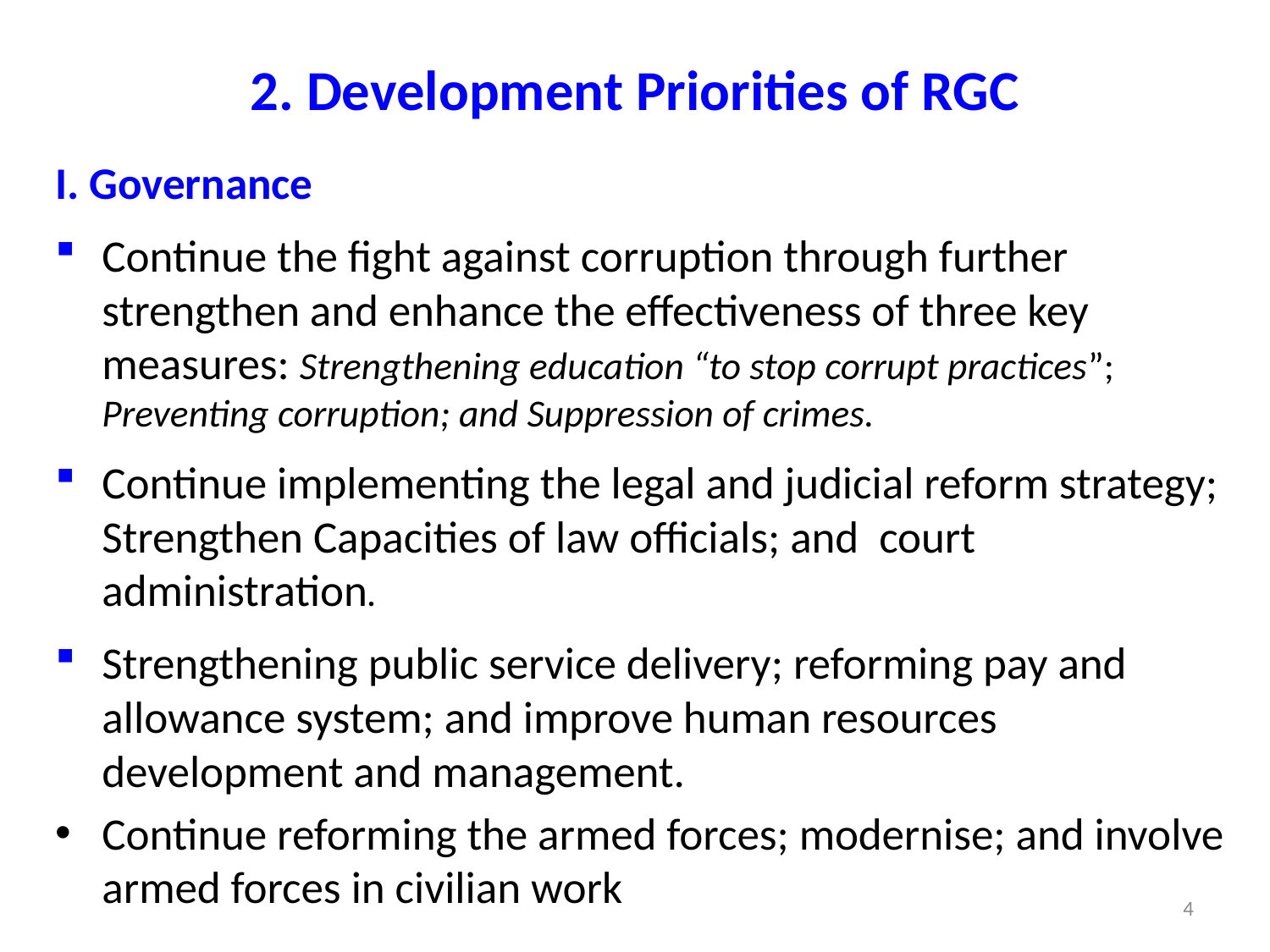

# 2. Development Priorities of RGC
I. Governance
Continue the fight against corruption through further strengthen and enhance the effectiveness of three key measures: Strengthening education “to stop corrupt practices”; Preventing corruption; and Suppression of crimes.
Continue implementing the legal and judicial reform strategy; Strengthen Capacities of law officials; and  court administration.
Strengthening public service delivery; reforming pay and allowance system; and improve human resources development and management.
Continue reforming the armed forces; modernise; and involve armed forces in civilian work

4